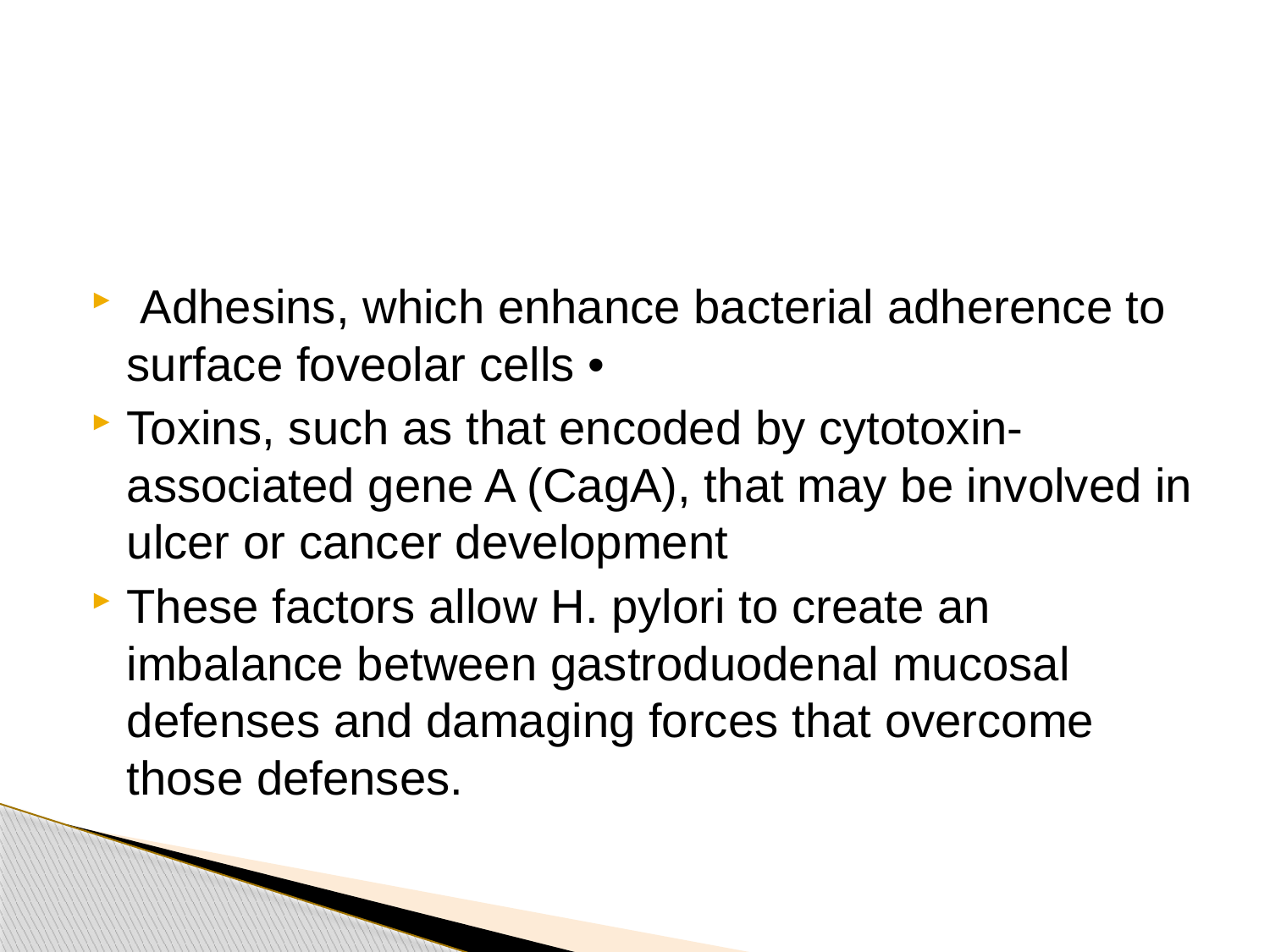

Adhesins, which enhance bacterial adherence to surface foveolar cells •
Toxins, such as that encoded by cytotoxin-associated gene A (CagA), that may be involved in ulcer or cancer development
These factors allow H. pylori to create an imbalance between gastroduodenal mucosal defenses and damaging forces that overcome those defenses.